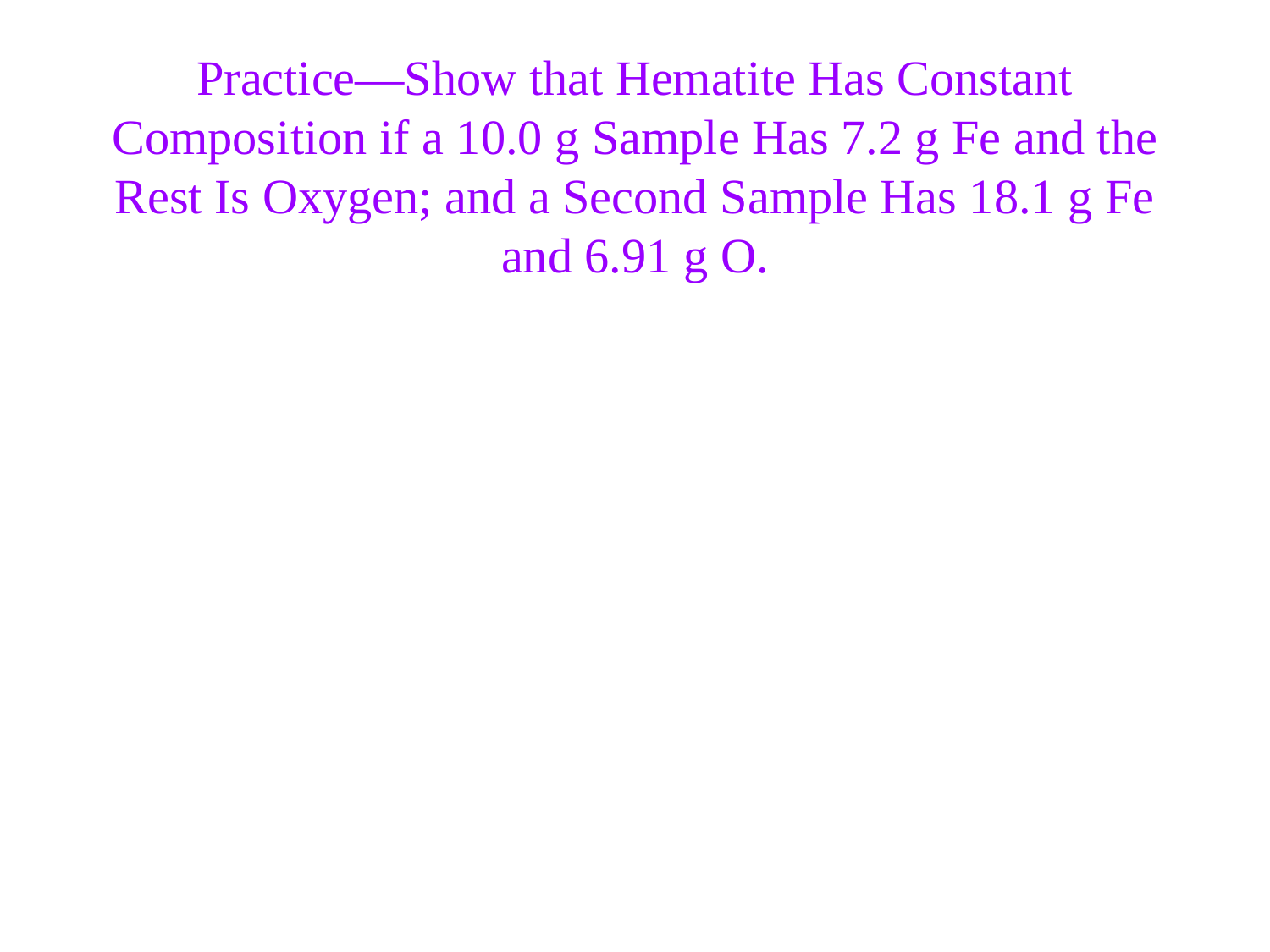

Practice—Show that Hematite Has Constant Composition if a 10.0 g Sample Has 7.2 g Fe and the Rest Is Oxygen; and a Second Sample Has 18.1 g Fe and 6.91 g O.